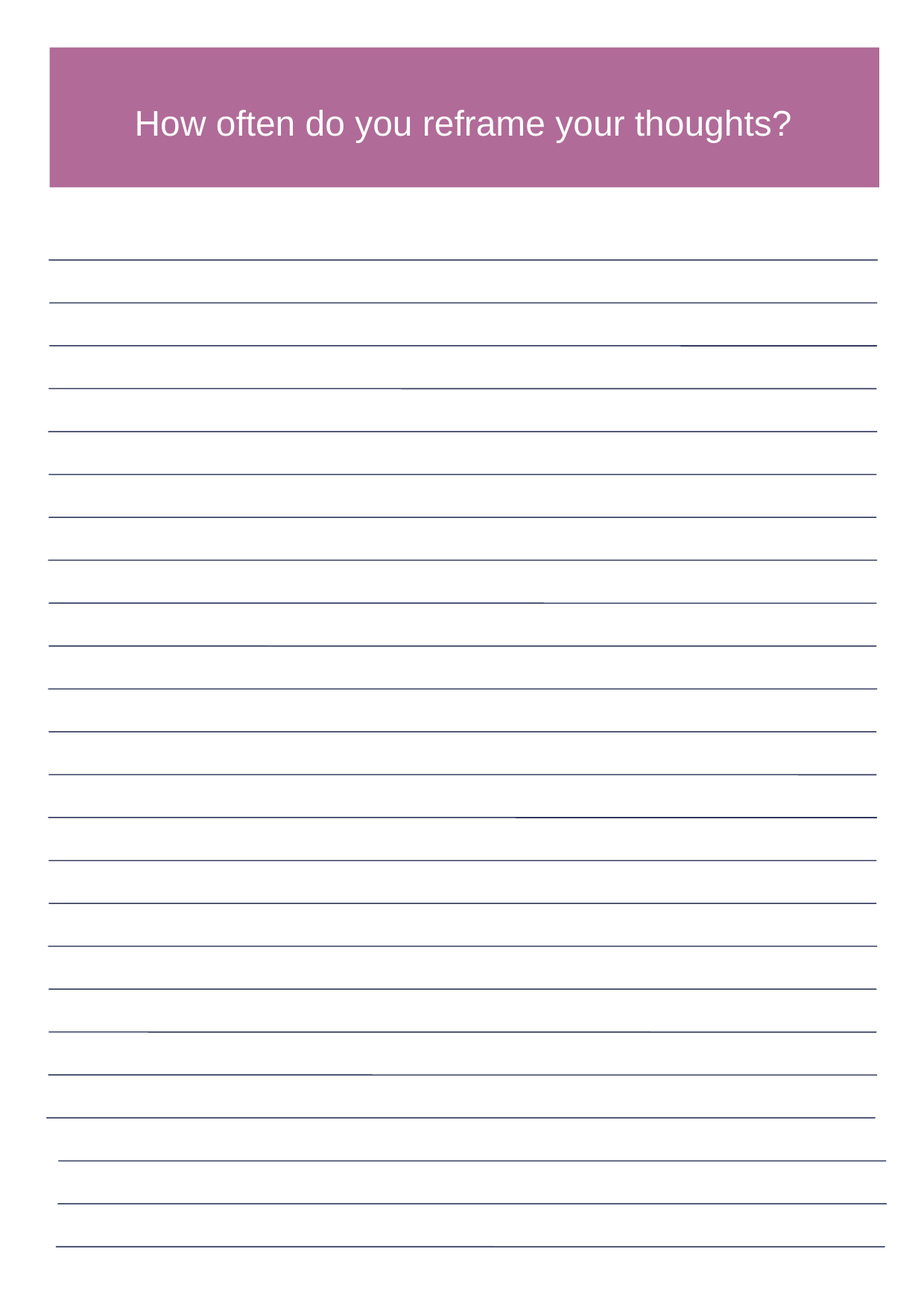

How often do you reframe your thoughts?